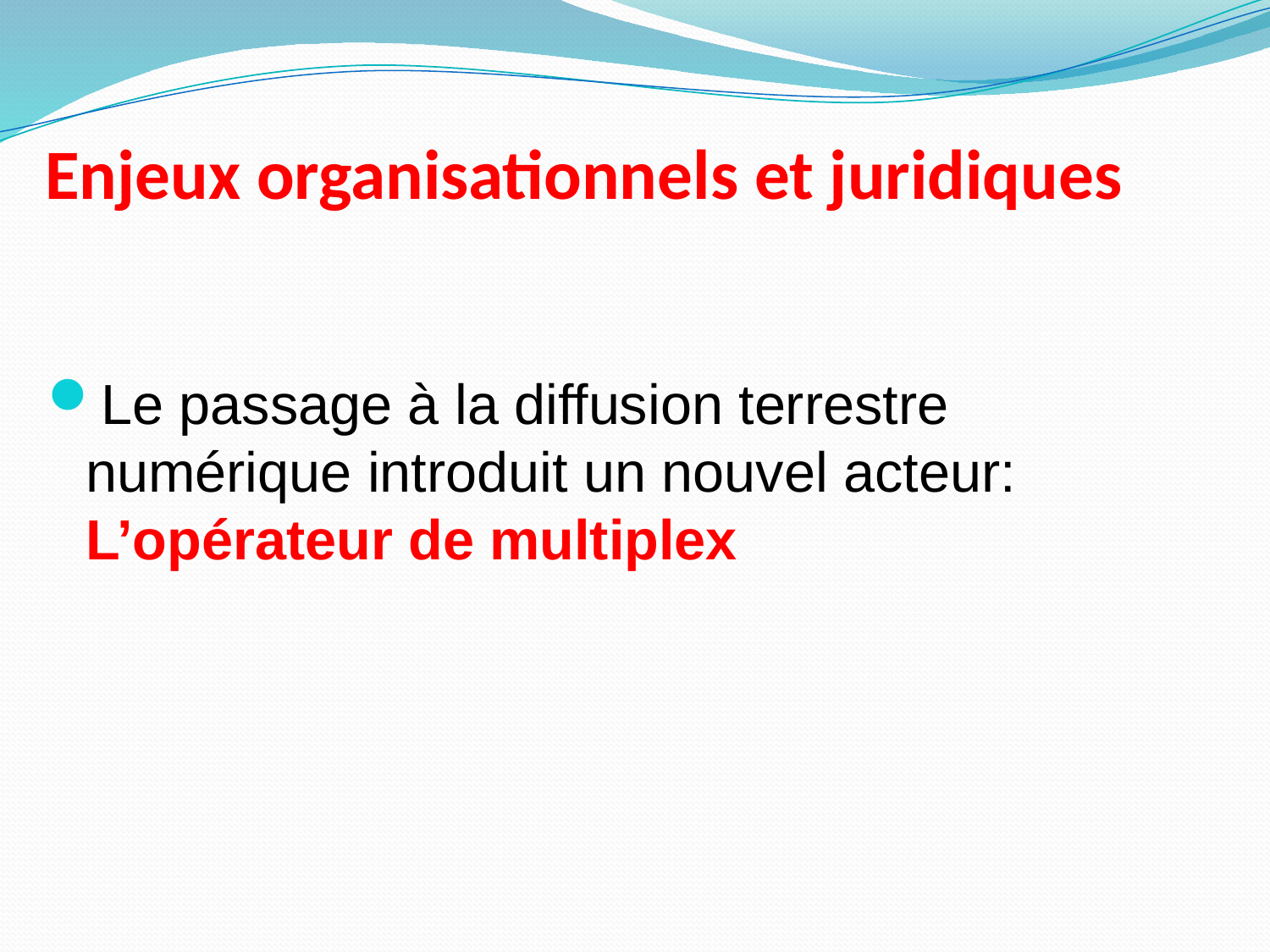

# Enjeux organisationnels et juridiques

Le passage à la diffusion terrestre numérique introduit un nouvel acteur: L’opérateur de multiplex